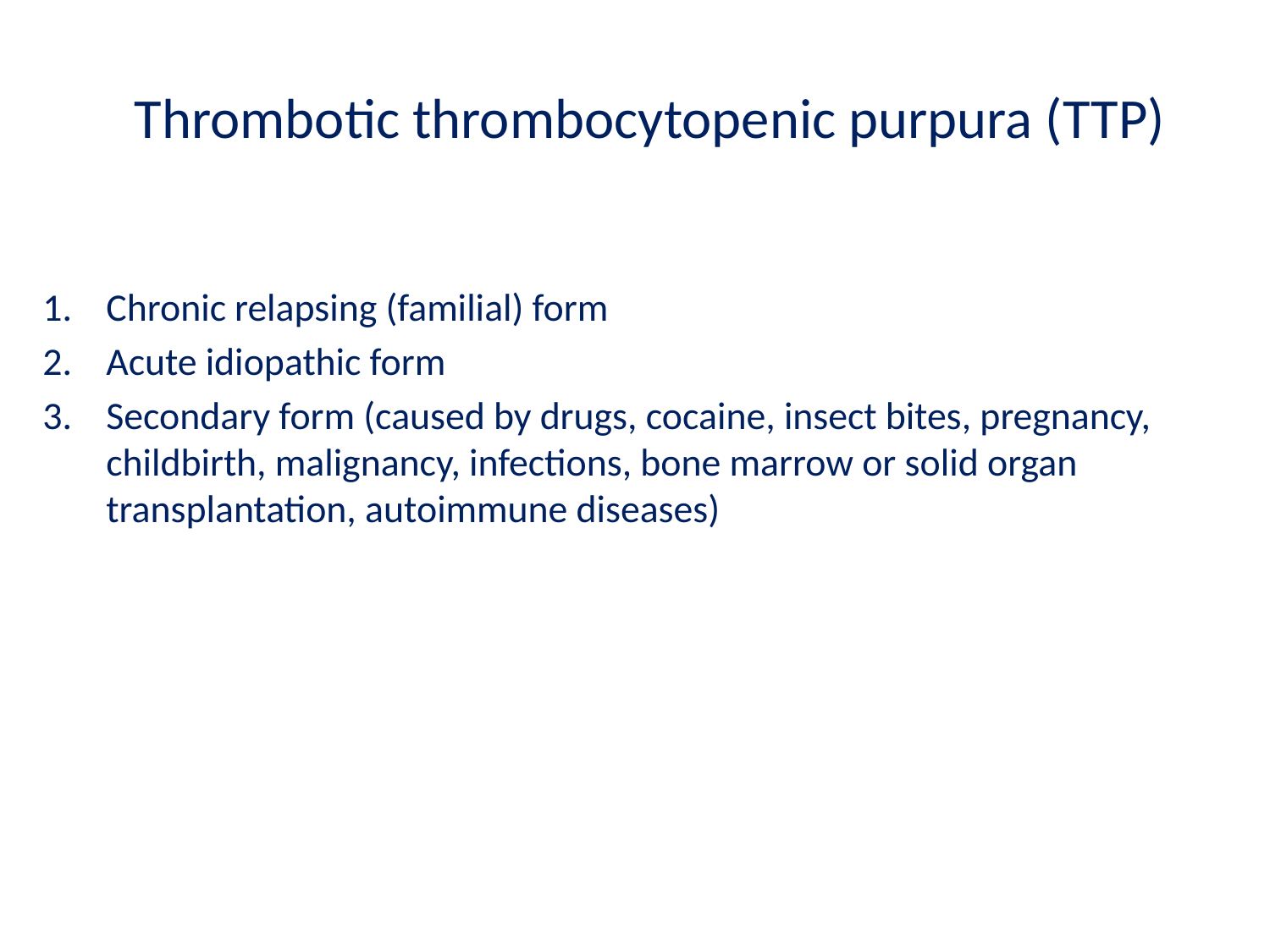

# Thrombotic thrombocytopenic purpura (TTP)
Chronic relapsing (familial) form
Acute idiopathic form
Secondary form (caused by drugs, cocaine, insect bites, pregnancy, childbirth, malignancy, infections, bone marrow or solid organ transplantation, autoimmune diseases)